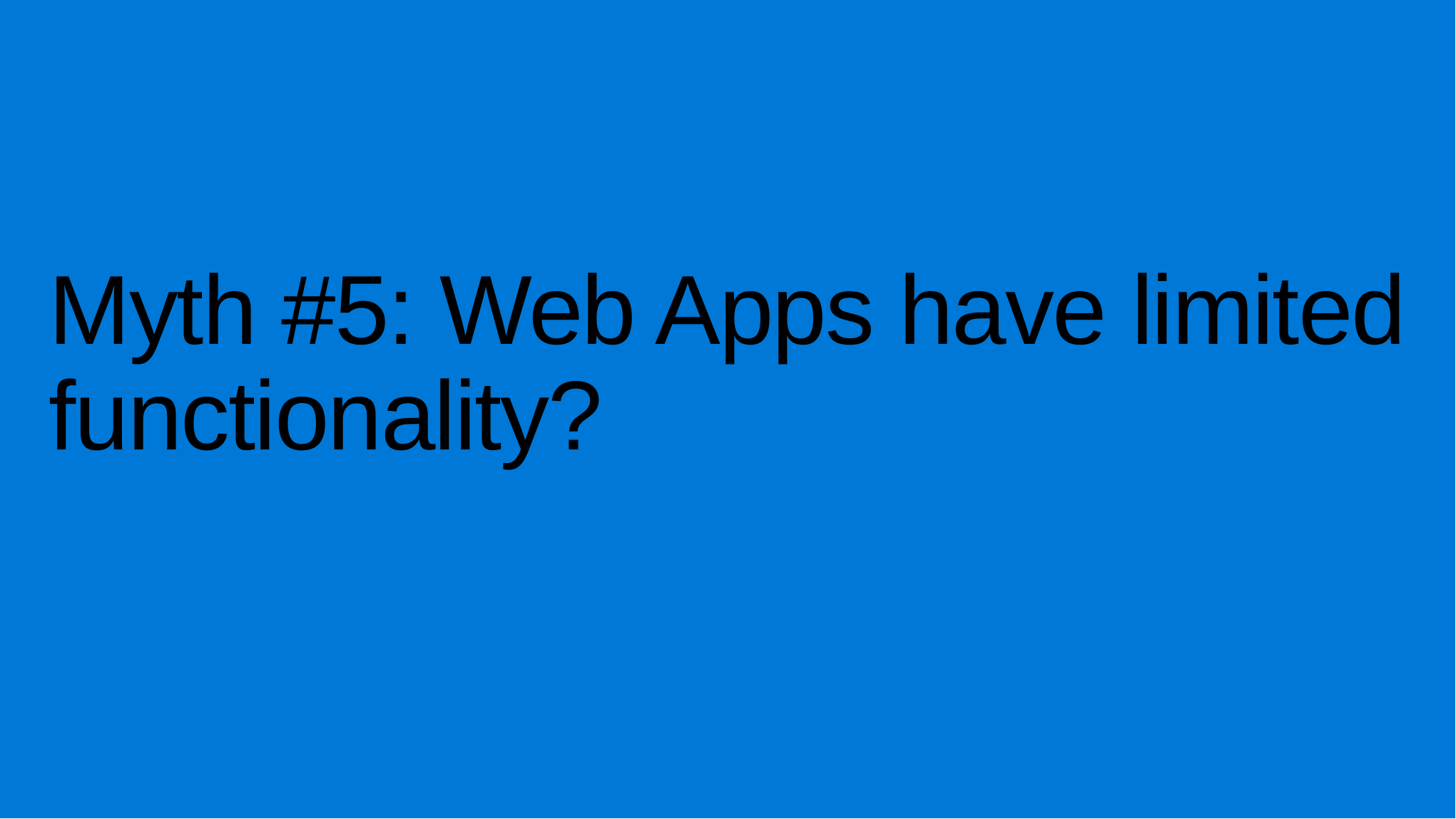

# Myth #5: Web Apps have limited functionality?